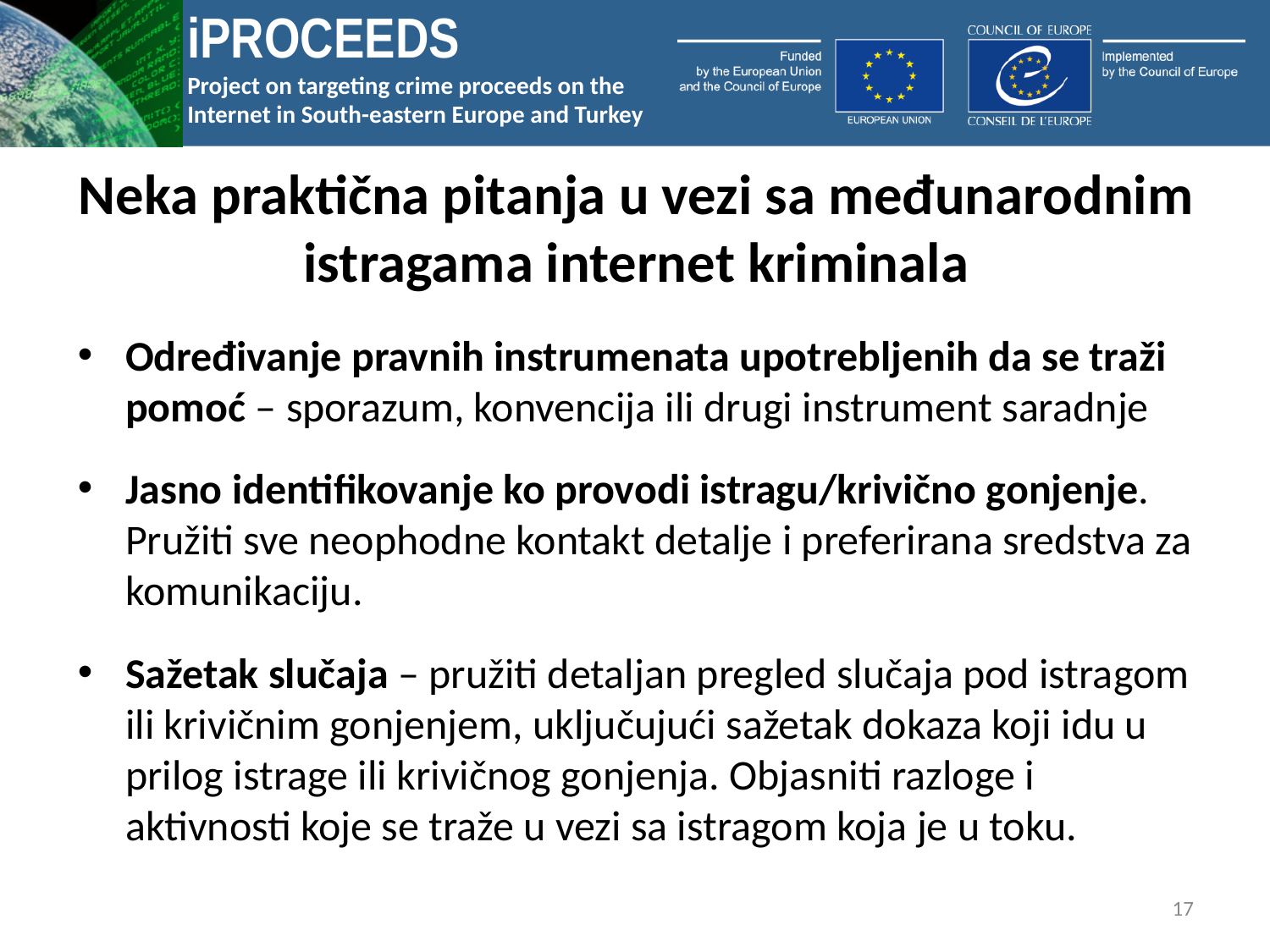

# Neka praktična pitanja u vezi sa međunarodnim istragama internet kriminala
Određivanje pravnih instrumenata upotrebljenih da se traži pomoć – sporazum, konvencija ili drugi instrument saradnje
Jasno identifikovanje ko provodi istragu/krivično gonjenje. Pružiti sve neophodne kontakt detalje i preferirana sredstva za komunikaciju.
Sažetak slučaja – pružiti detaljan pregled slučaja pod istragom ili krivičnim gonjenjem, uključujući sažetak dokaza koji idu u prilog istrage ili krivičnog gonjenja. Objasniti razloge i aktivnosti koje se traže u vezi sa istragom koja je u toku.
17